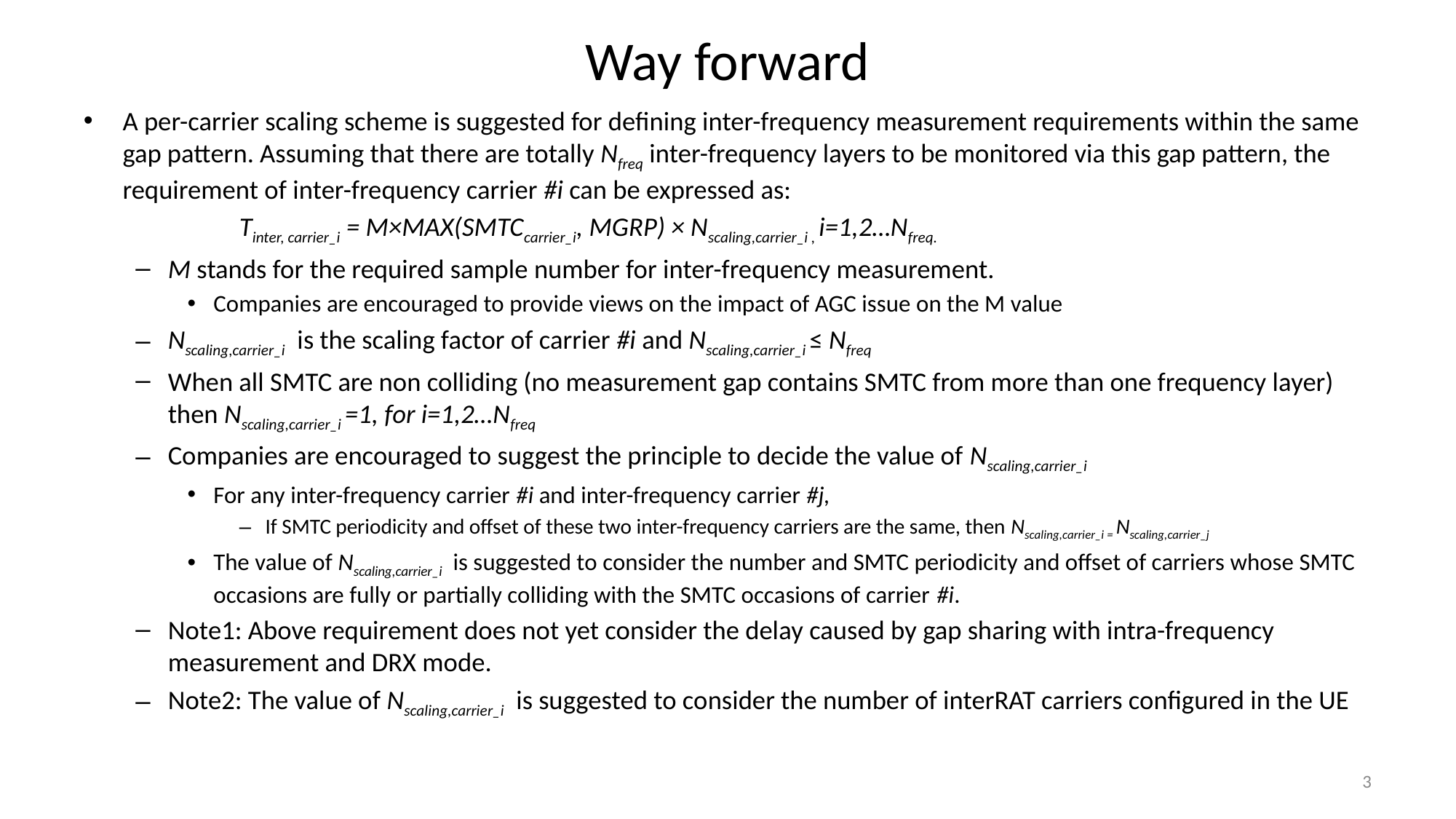

# Way forward
A per-carrier scaling scheme is suggested for defining inter-frequency measurement requirements within the same gap pattern. Assuming that there are totally Nfreq inter-frequency layers to be monitored via this gap pattern, the requirement of inter-frequency carrier #i can be expressed as:
	Tinter, carrier_i = M×MAX(SMTCcarrier_i, MGRP) × Nscaling,carrier_i , i=1,2…Nfreq.
M stands for the required sample number for inter-frequency measurement.
Companies are encouraged to provide views on the impact of AGC issue on the M value
Nscaling,carrier_i  is the scaling factor of carrier #i and Nscaling,carrier_i ≤ Nfreq
When all SMTC are non colliding (no measurement gap contains SMTC from more than one frequency layer) then Nscaling,carrier_i =1, for i=1,2…Nfreq
Companies are encouraged to suggest the principle to decide the value of Nscaling,carrier_i
For any inter-frequency carrier #i and inter-frequency carrier #j,
If SMTC periodicity and offset of these two inter-frequency carriers are the same, then Nscaling,carrier_i = Nscaling,carrier_j
The value of Nscaling,carrier_i  is suggested to consider the number and SMTC periodicity and offset of carriers whose SMTC occasions are fully or partially colliding with the SMTC occasions of carrier #i.
Note1: Above requirement does not yet consider the delay caused by gap sharing with intra-frequency measurement and DRX mode.
Note2: The value of Nscaling,carrier_i  is suggested to consider the number of interRAT carriers configured in the UE
3